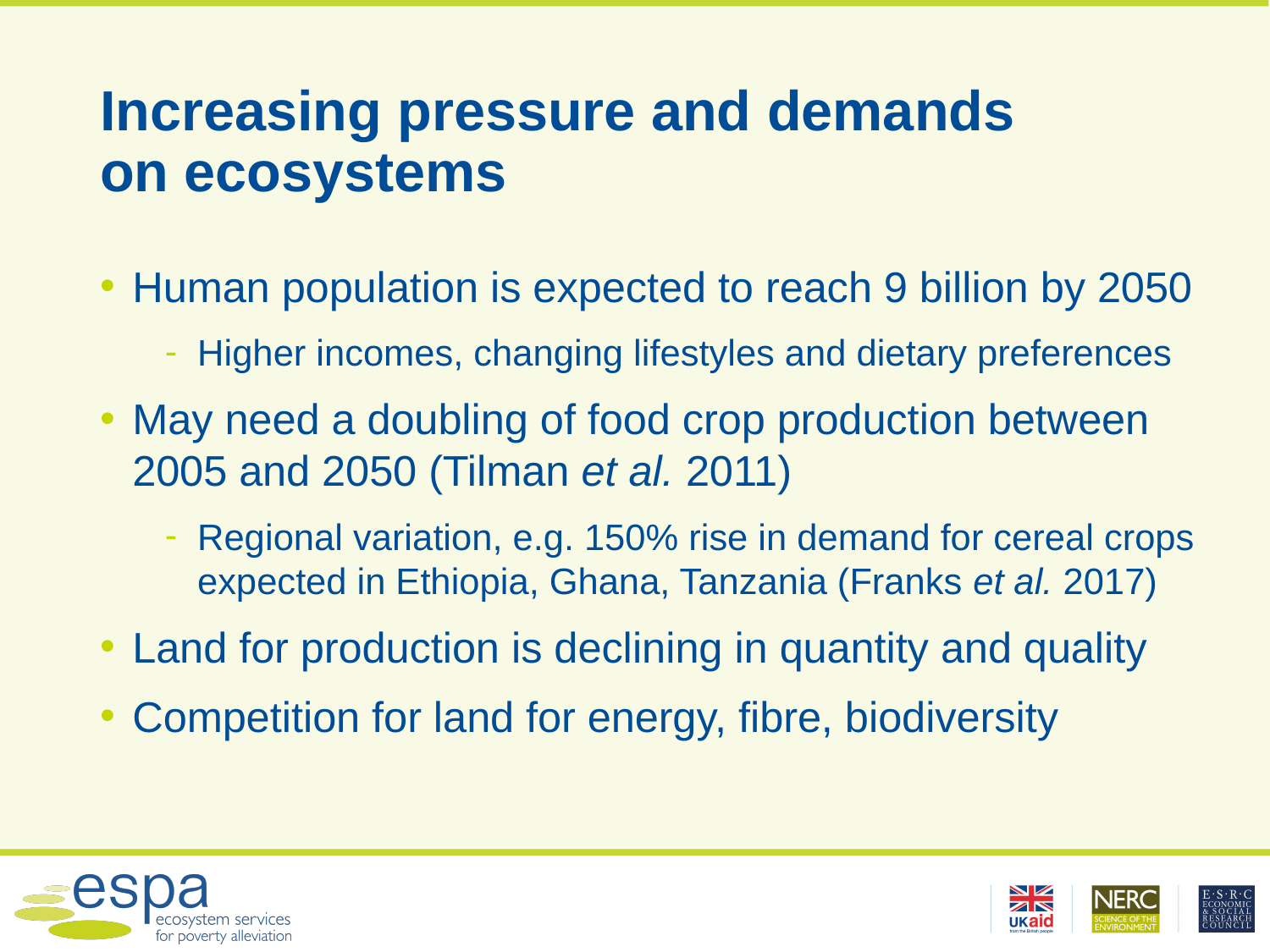

# Increasing pressure and demands on ecosystems
Human population is expected to reach 9 billion by 2050
Higher incomes, changing lifestyles and dietary preferences
May need a doubling of food crop production between 2005 and 2050 (Tilman et al. 2011)
Regional variation, e.g. 150% rise in demand for cereal crops expected in Ethiopia, Ghana, Tanzania (Franks et al. 2017)
Land for production is declining in quantity and quality
Competition for land for energy, fibre, biodiversity